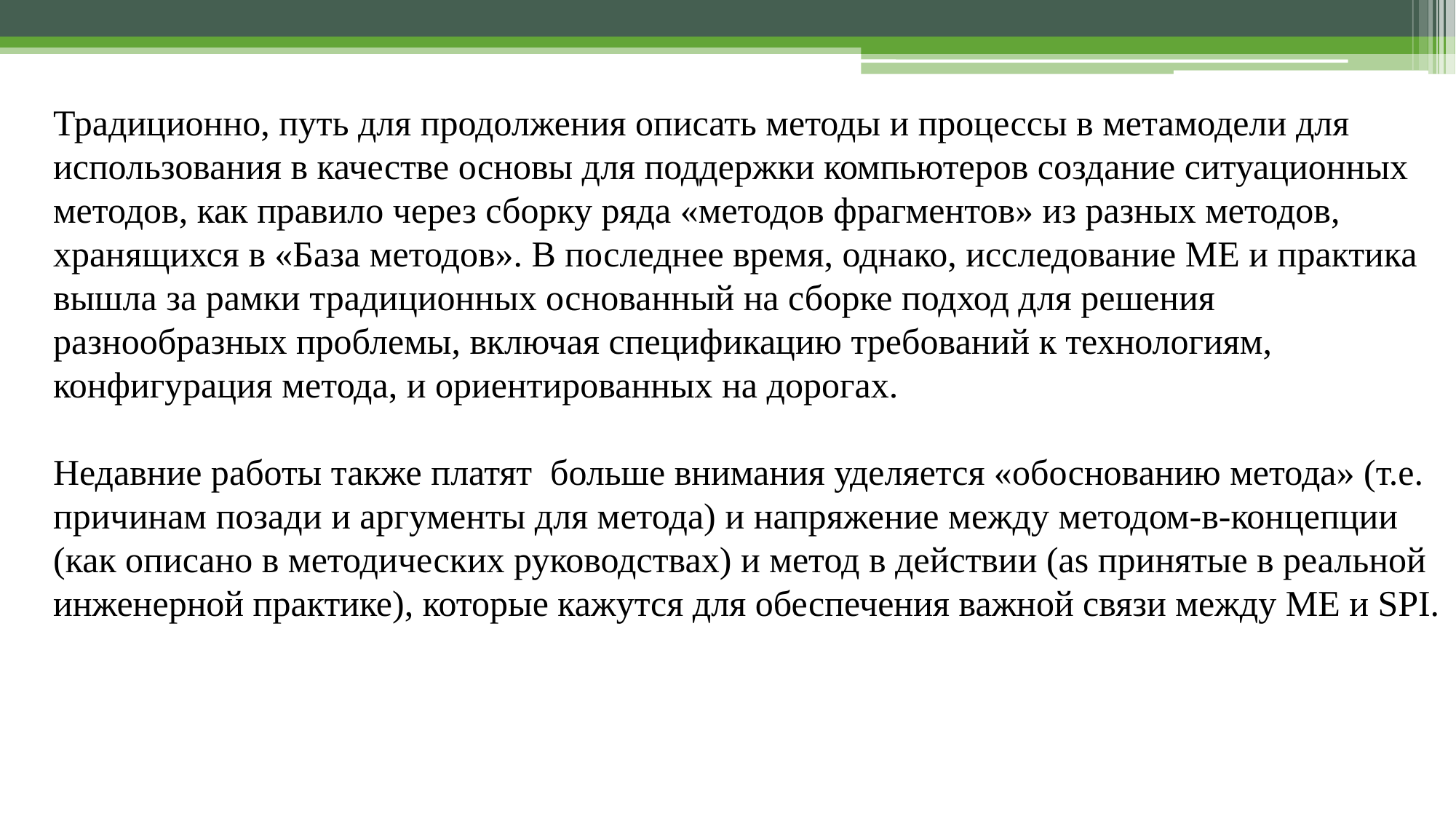

Традиционно, путь для продолжения описать методы и процессы в метамодели для использования в качестве основы для поддержки компьютеров создание ситуационных методов, как правило через сборку ряда «методов фрагментов» из разных методов, хранящихся в «База методов». В последнее время, однако, исследование ME и практика вышла за рамки традиционных основанный на сборке подход для решения разнообразных проблемы, включая спецификацию требований к технологиям, конфигурация метода, и ориентированных на дорогах.

Недавние работы также платят  больше внимания уделяется «обоснованию метода» (т.е. причинам позади и аргументы для метода) и напряжение между методом-в-концепции (как описано в методических руководствах) и метод в действии (as принятые в реальной инженерной практике), которые кажутся для обеспечения важной связи между ME и SPI.